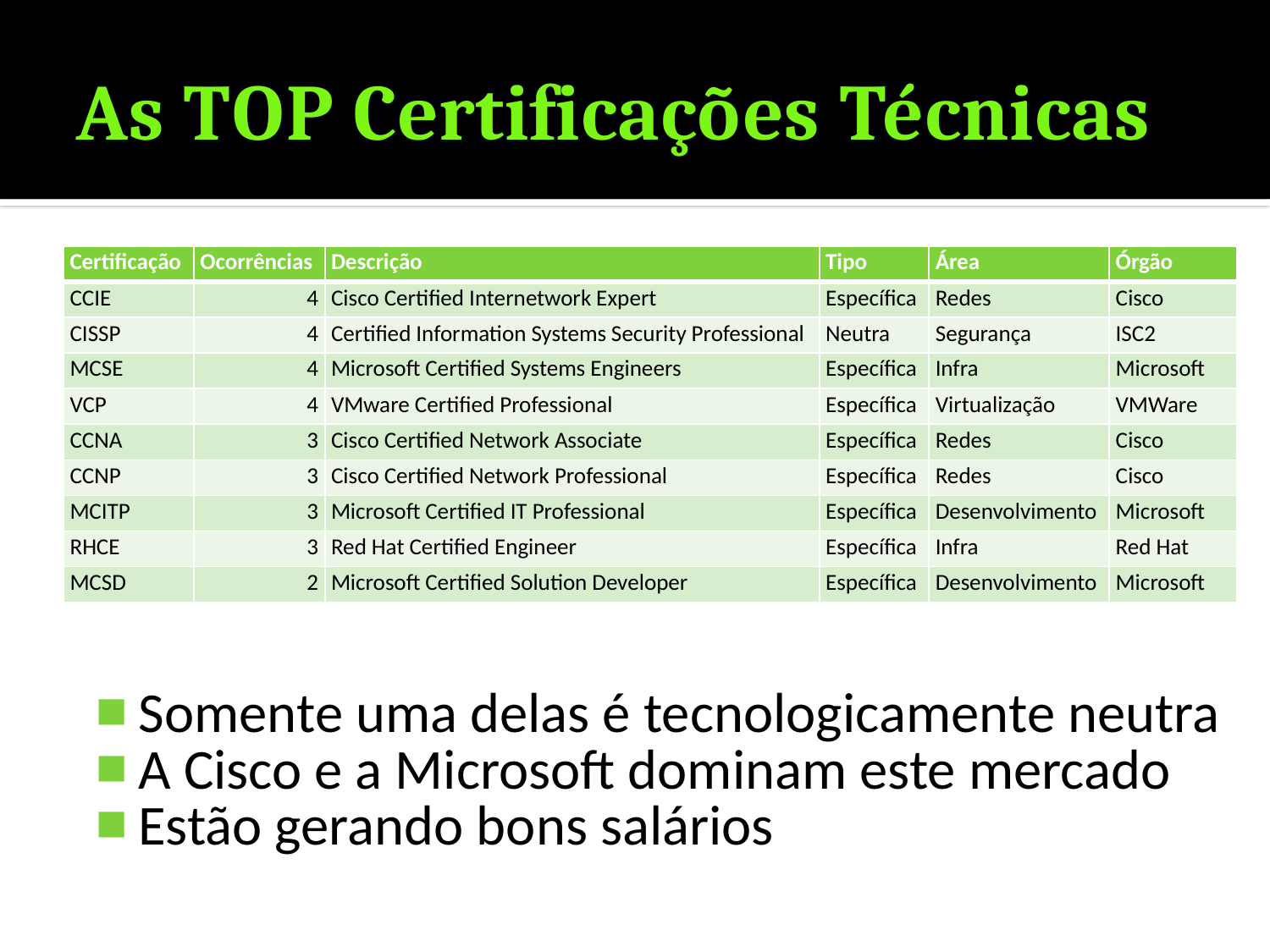

# As TOP Certificações Técnicas
| Certificação | Ocorrências | Descrição | Tipo | Área | Órgão |
| --- | --- | --- | --- | --- | --- |
| CCIE | 4 | Cisco Certified Internetwork Expert | Específica | Redes | Cisco |
| CISSP | 4 | Certified Information Systems Security Professional | Neutra | Segurança | ISC2 |
| MCSE | 4 | Microsoft Certified Systems Engineers | Específica | Infra | Microsoft |
| VCP | 4 | VMware Certified Professional | Específica | Virtualização | VMWare |
| CCNA | 3 | Cisco Certified Network Associate | Específica | Redes | Cisco |
| CCNP | 3 | Cisco Certified Network Professional | Específica | Redes | Cisco |
| MCITP | 3 | Microsoft Certified IT Professional | Específica | Desenvolvimento | Microsoft |
| RHCE | 3 | Red Hat Certified Engineer | Específica | Infra | Red Hat |
| MCSD | 2 | Microsoft Certified Solution Developer | Específica | Desenvolvimento | Microsoft |
Somente uma delas é tecnologicamente neutra
A Cisco e a Microsoft dominam este mercado
Estão gerando bons salários